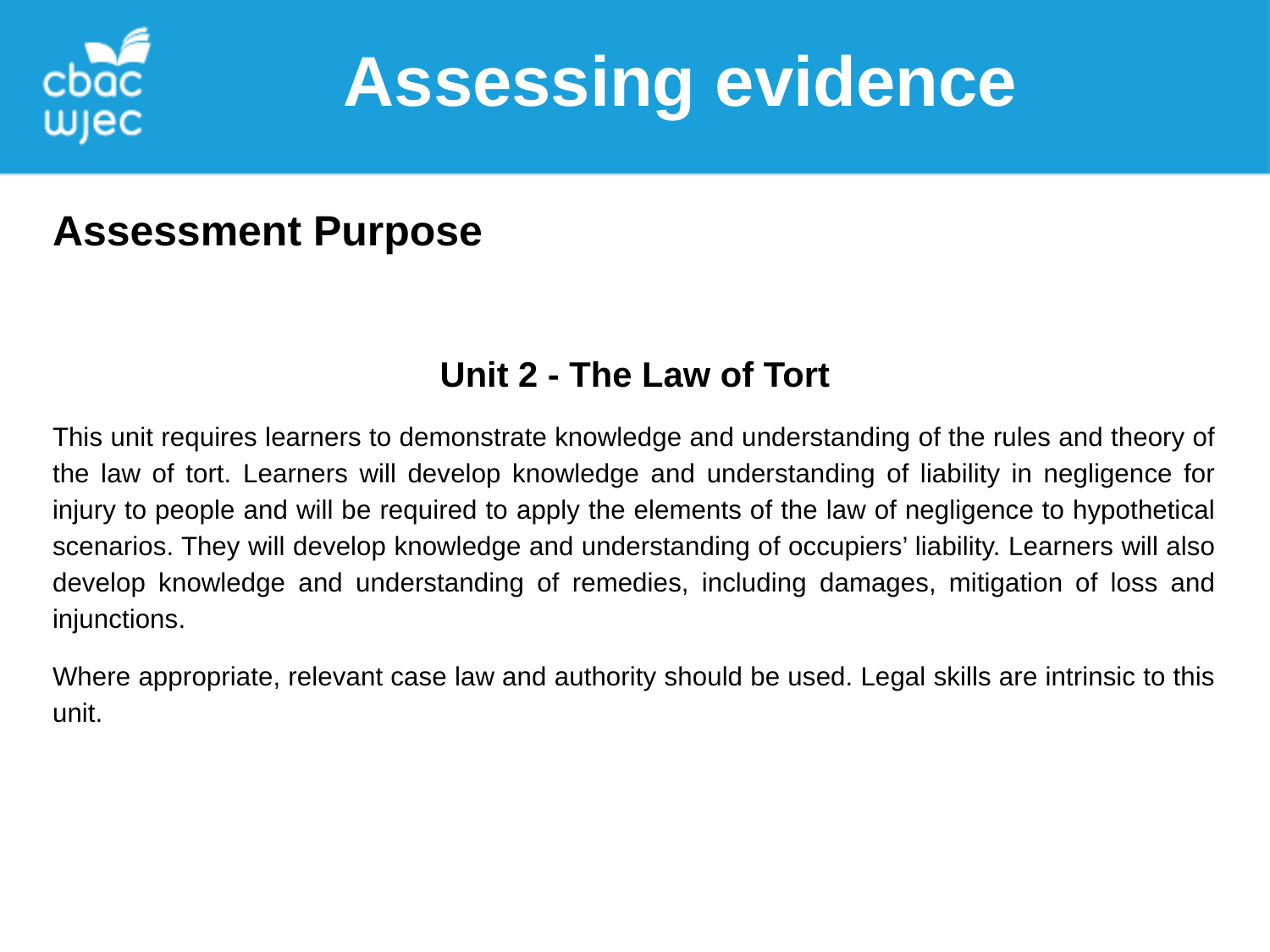

Assessing evidence
Assessment Purpose

Unit 2 - The Law of Tort
This unit requires learners to demonstrate knowledge and understanding of the rules and theory of the law of tort. Learners will develop knowledge and understanding of liability in negligence for injury to people and will be required to apply the elements of the law of negligence to hypothetical scenarios. They will develop knowledge and understanding of occupiers’ liability. Learners will also develop knowledge and understanding of remedies, including damages, mitigation of loss and injunctions.
Where appropriate, relevant case law and authority should be used. Legal skills are intrinsic to this unit.